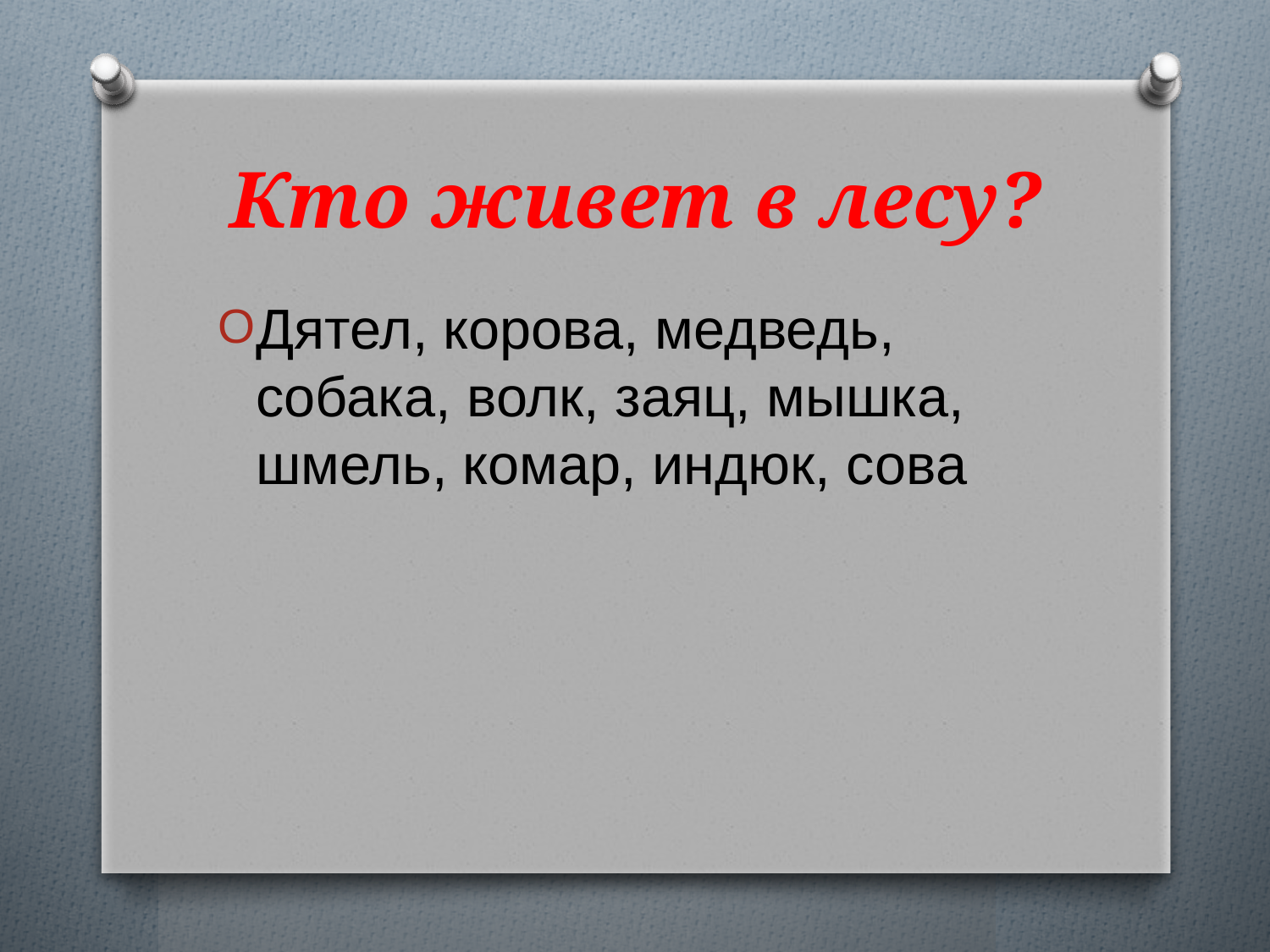

# Кто живет в лесу?
Дятел, корова, медведь, собака, волк, заяц, мышка, шмель, комар, индюк, сова